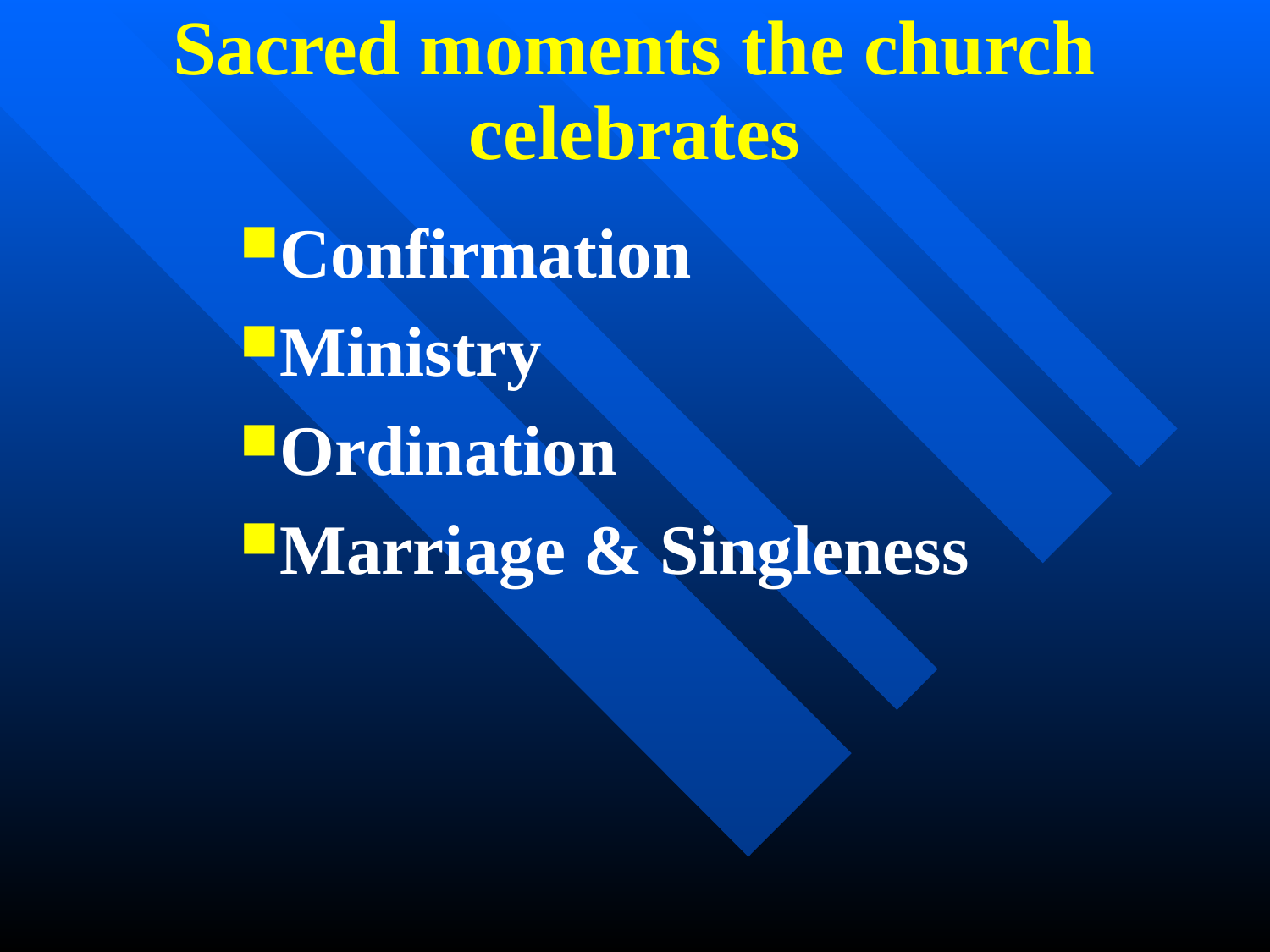

Sacred moments the church celebrates
Confirmation
Ministry
Ordination
Marriage & Singleness